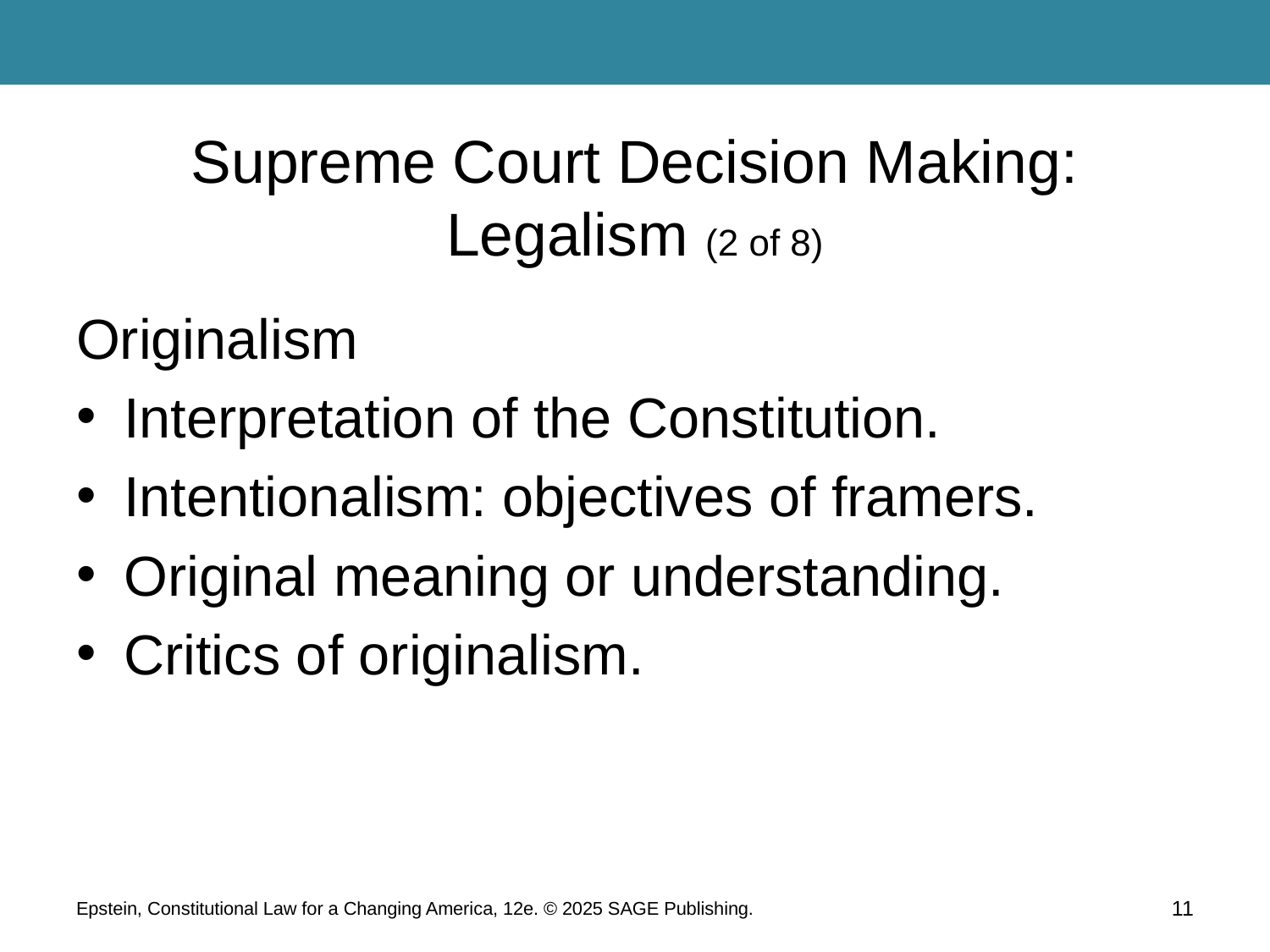

# Supreme Court Decision Making: Legalism (2 of 8)
Originalism
Interpretation of the Constitution.
Intentionalism: objectives of framers.
Original meaning or understanding.
Critics of originalism.
Epstein, Constitutional Law for a Changing America, 12e. © 2025 SAGE Publishing.
11